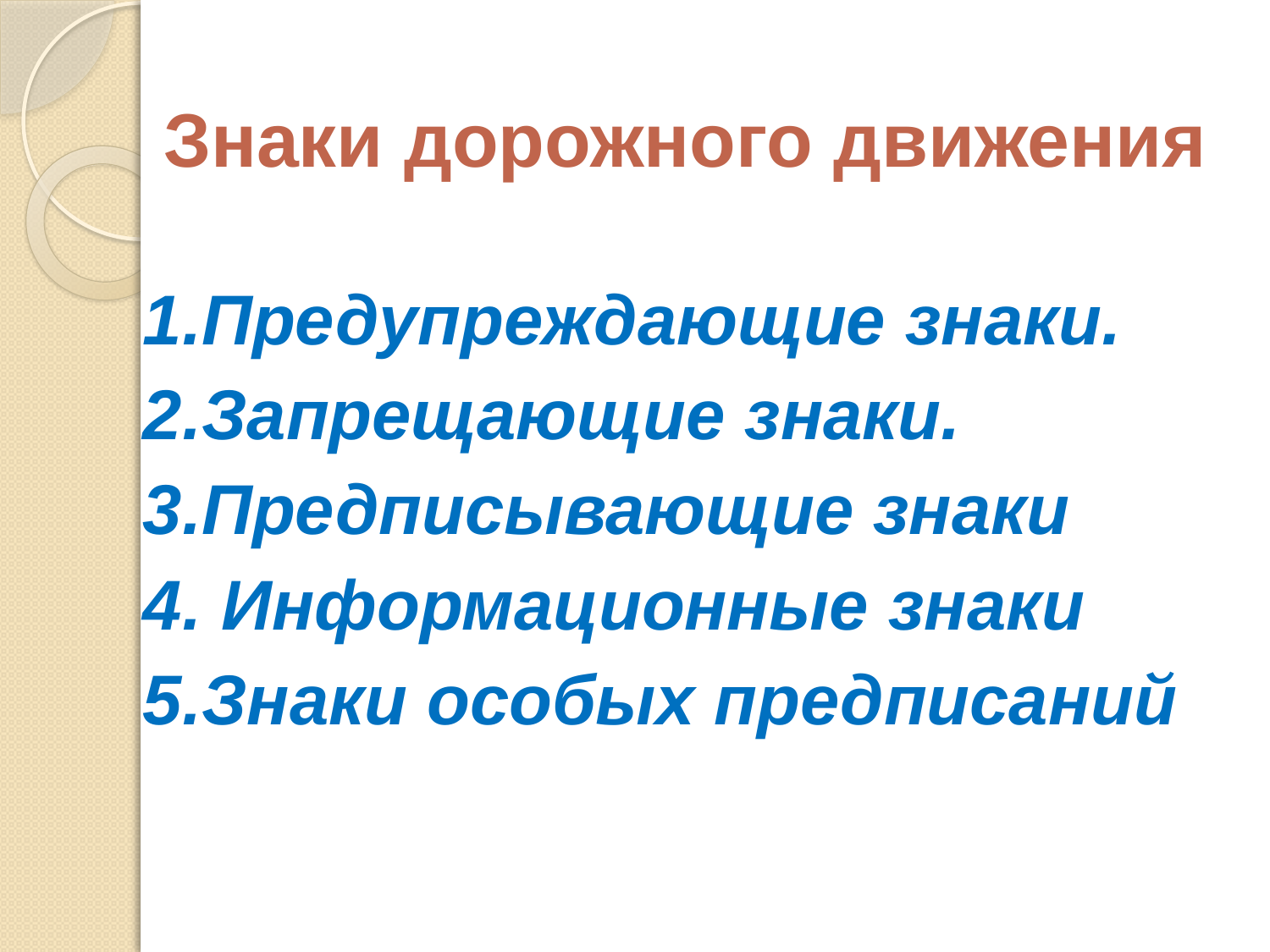

# Знаки дорожного движения
1.Предупреждающие знаки.
2.Запрещающие знаки.
3.Предписывающие знаки
4. Информационные знаки
5.Знаки особых предписаний